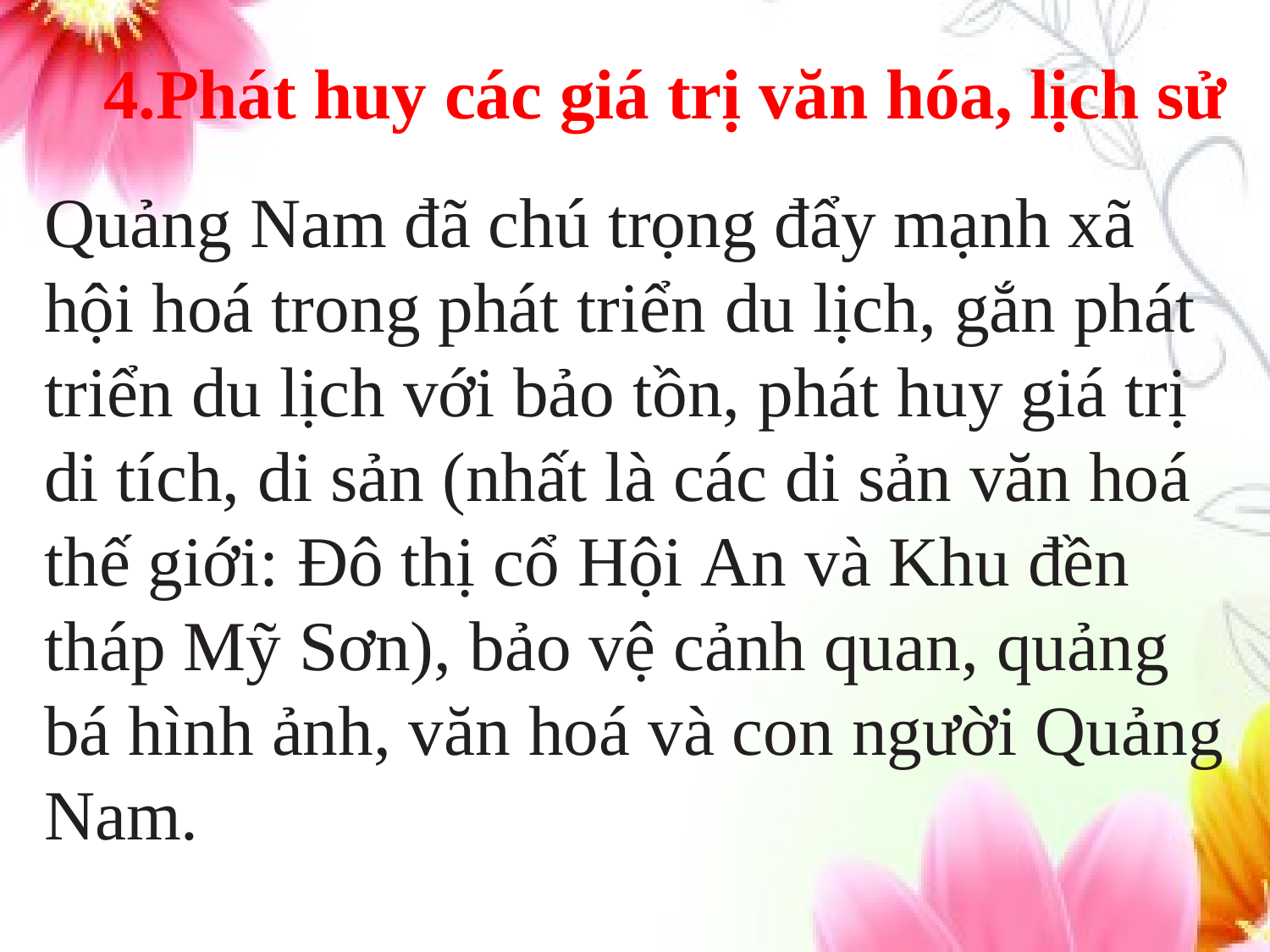

4.Phát huy các giá trị văn hóa, lịch sử
Quảng Nam đã chú trọng đẩy mạnh xã hội hoá trong phát triển du lịch, gắn phát triển du lịch với bảo tồn, phát huy giá trị di tích, di sản (nhất là các di sản văn hoá thế giới: Đô thị cổ Hội An và Khu đền tháp Mỹ Sơn), bảo vệ cảnh quan, quảng bá hình ảnh, văn hoá và con người Quảng Nam.